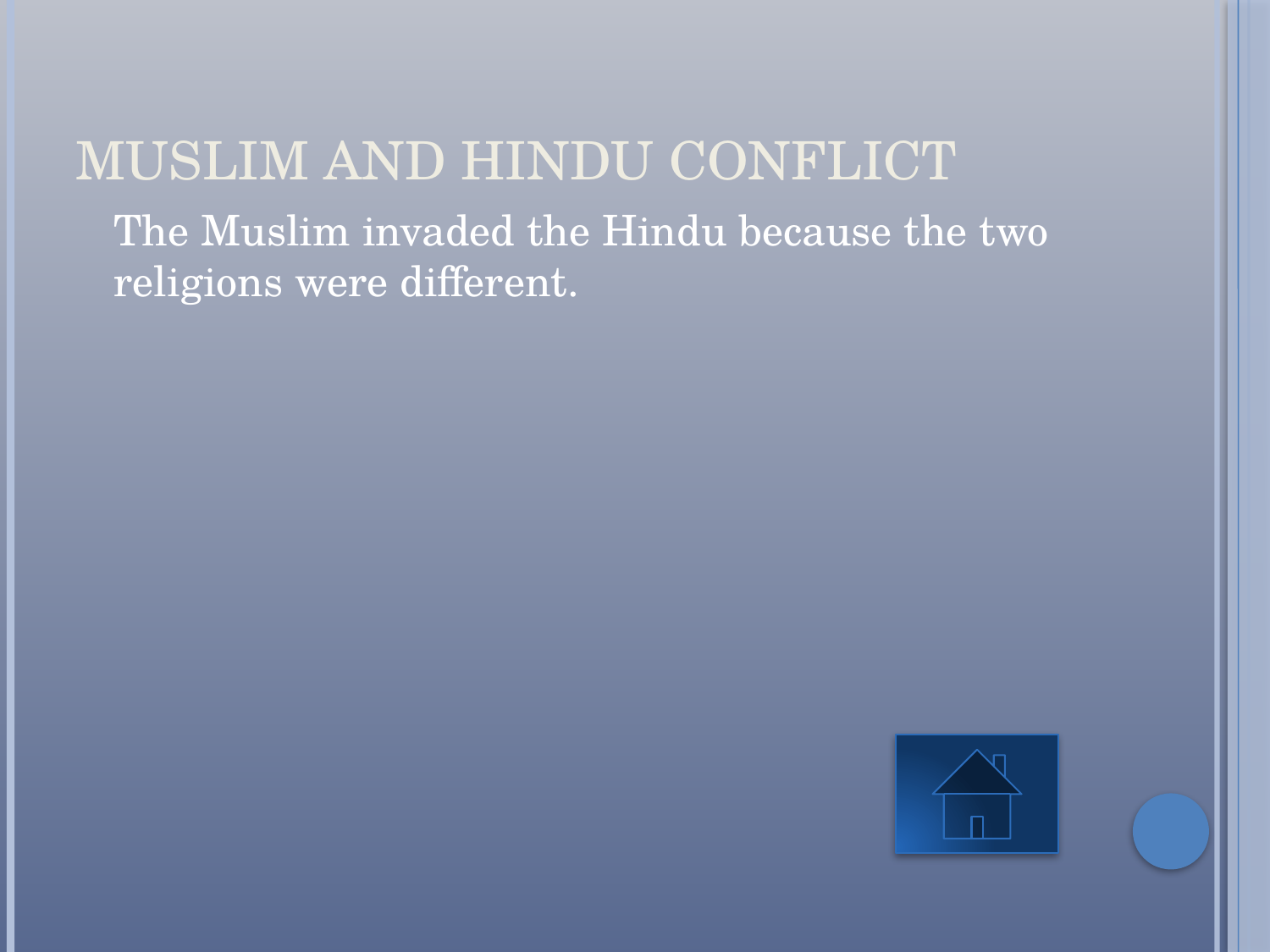

# Muslim and Hindu conflict
	The Muslim invaded the Hindu because the two religions were different.